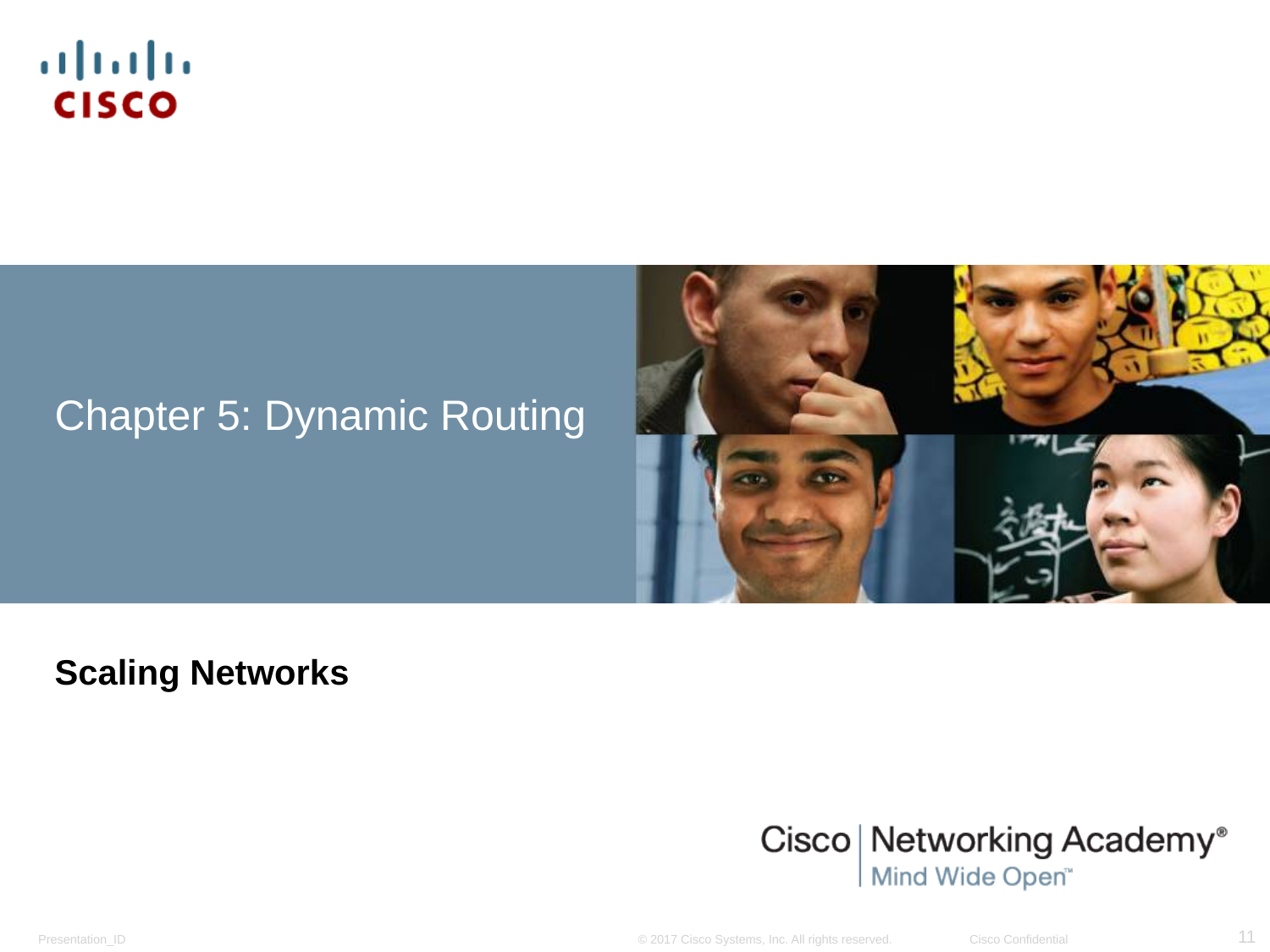

# Chapter 5: Dynamic Routing
Scaling Networks